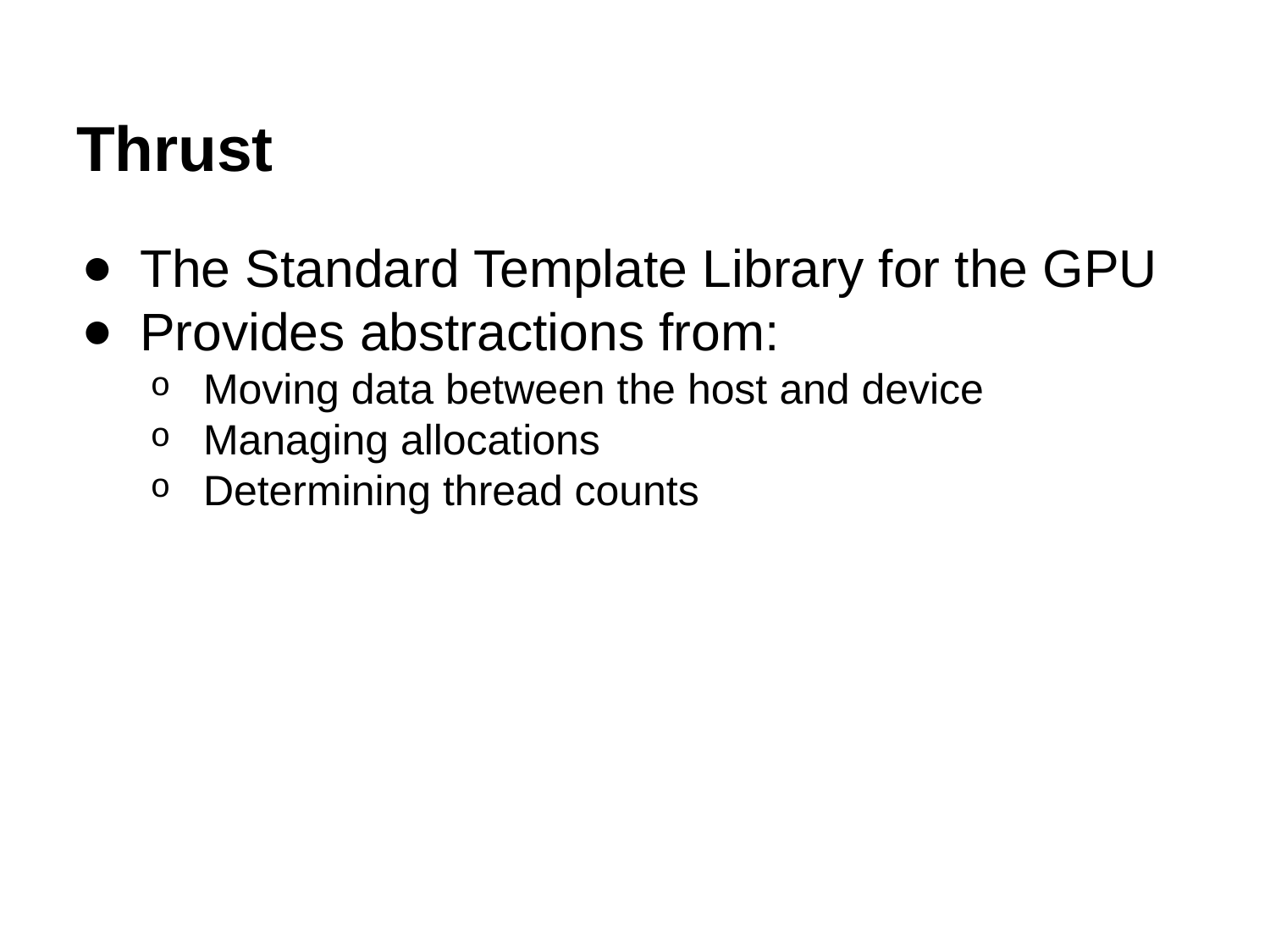

# Thrust
The Standard Template Library for the GPU
Provides abstractions from:
Moving data between the host and device
Managing allocations
Determining thread counts